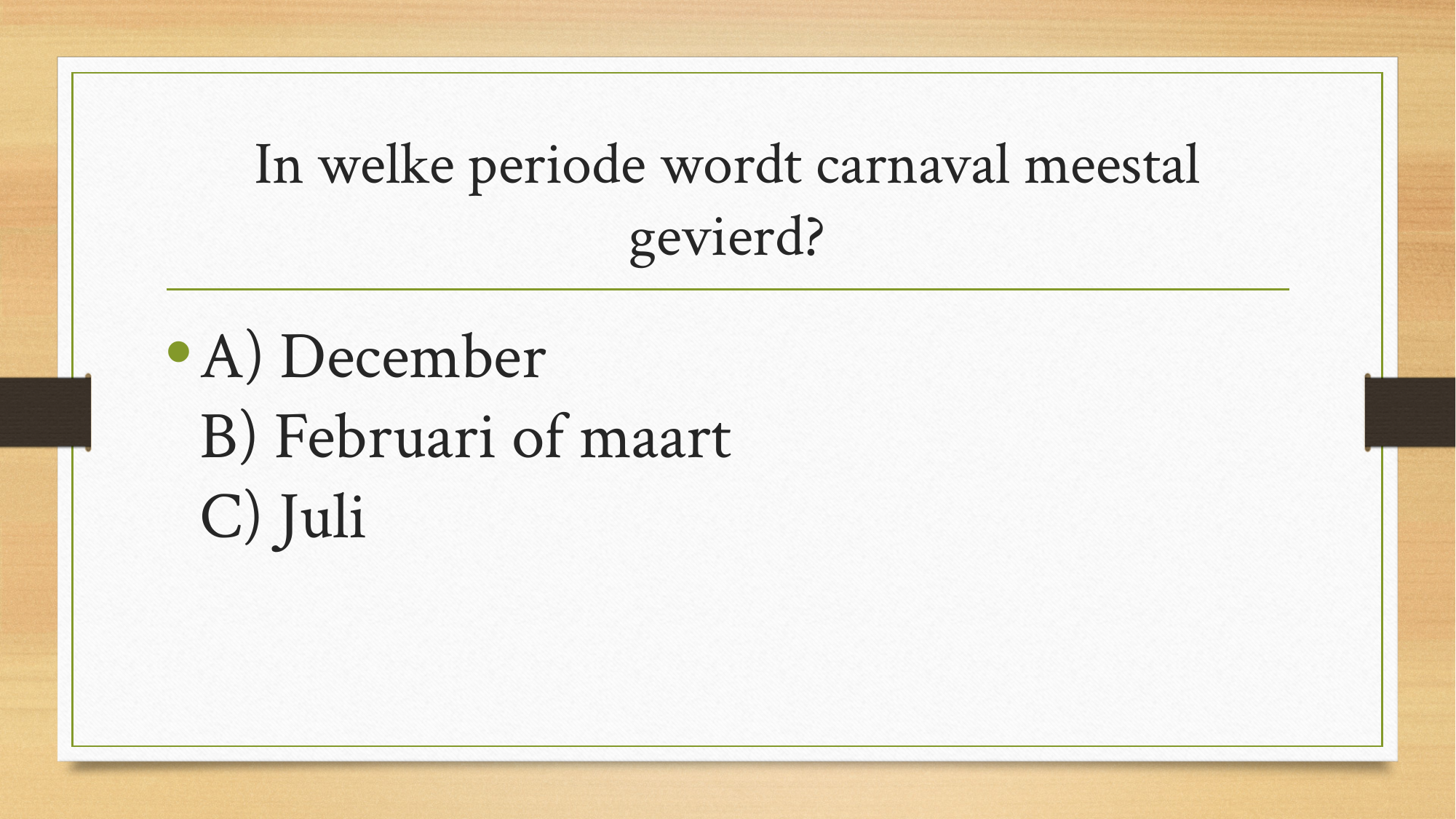

# In welke periode wordt carnaval meestal gevierd?
A) December
B) Februari of maart
C) Juli